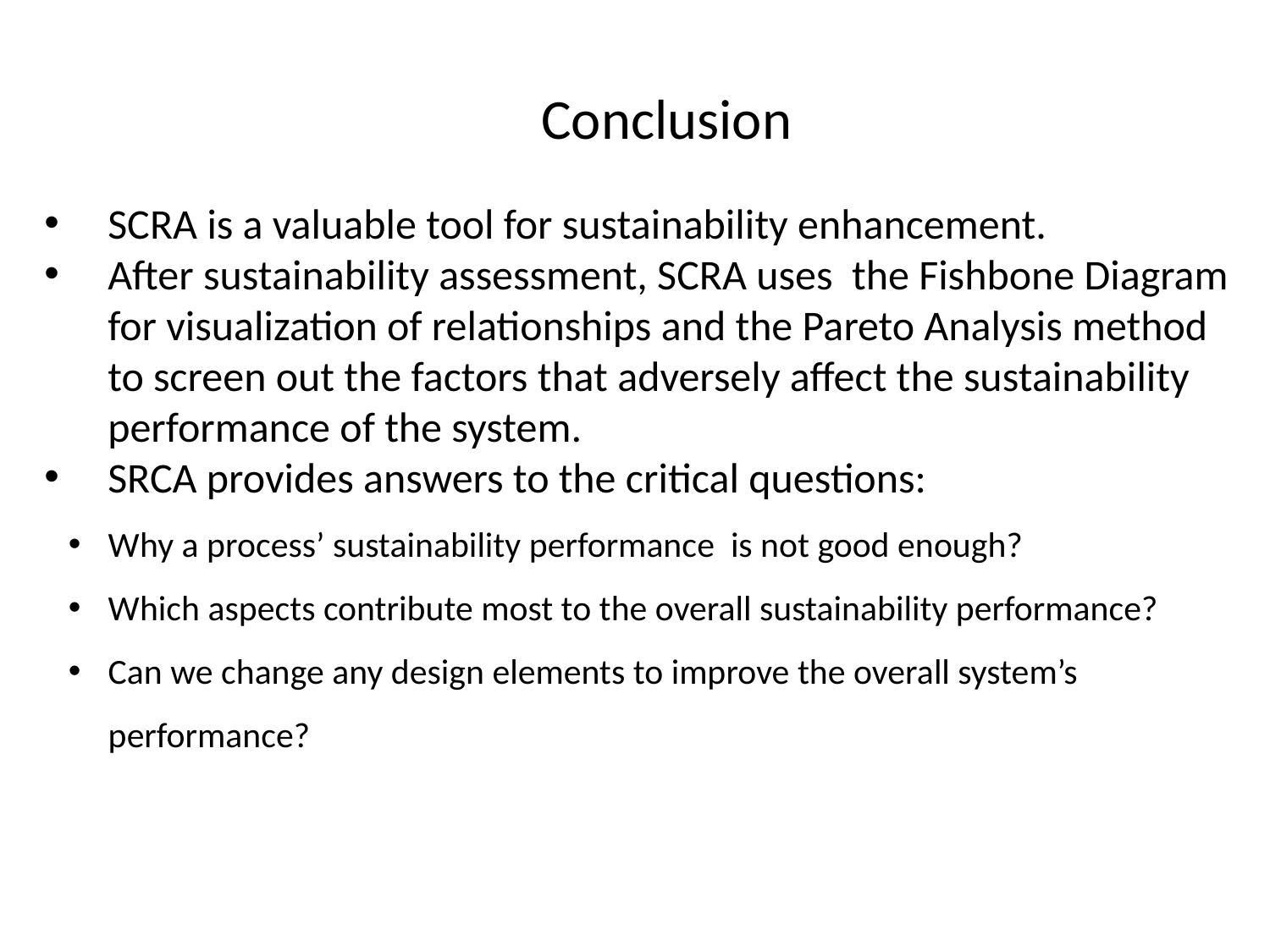

# Conclusion
SCRA is a valuable tool for sustainability enhancement.
After sustainability assessment, SCRA uses  the Fishbone Diagram for visualization of relationships and the Pareto Analysis method to screen out the factors that adversely affect the sustainability performance of the system.
SRCA provides answers to the critical questions:
Why a process’ sustainability performance  is not good enough?
Which aspects contribute most to the overall sustainability performance?
Can we change any design elements to improve the overall system’s performance?